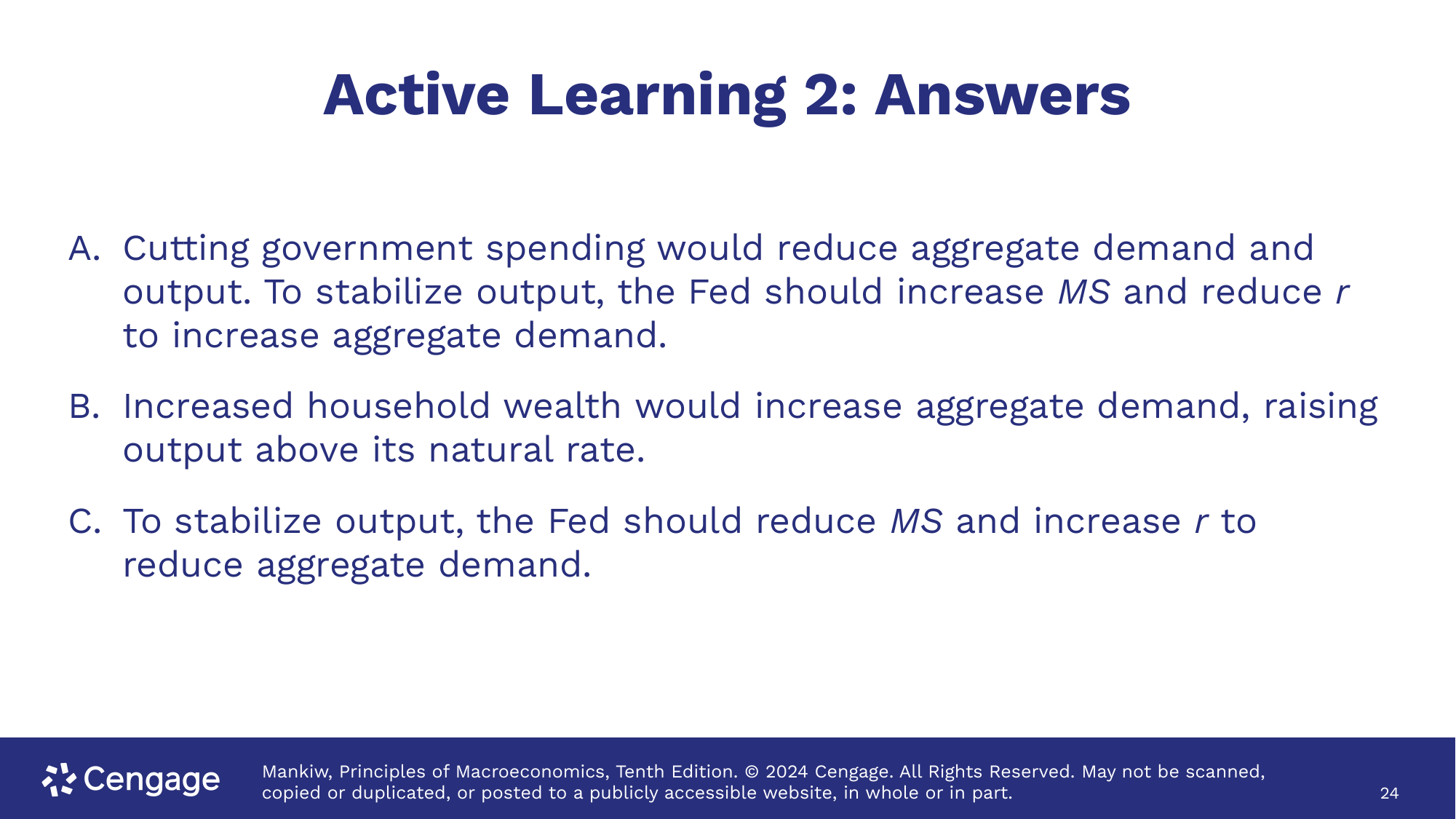

# Active Learning 2: Answers
Cutting government spending would reduce aggregate demand and output. To stabilize output, the Fed should increase MS and reduce r to increase aggregate demand.
Increased household wealth would increase aggregate demand, raising output above its natural rate.
To stabilize output, the Fed should reduce MS and increase r to reduce aggregate demand.